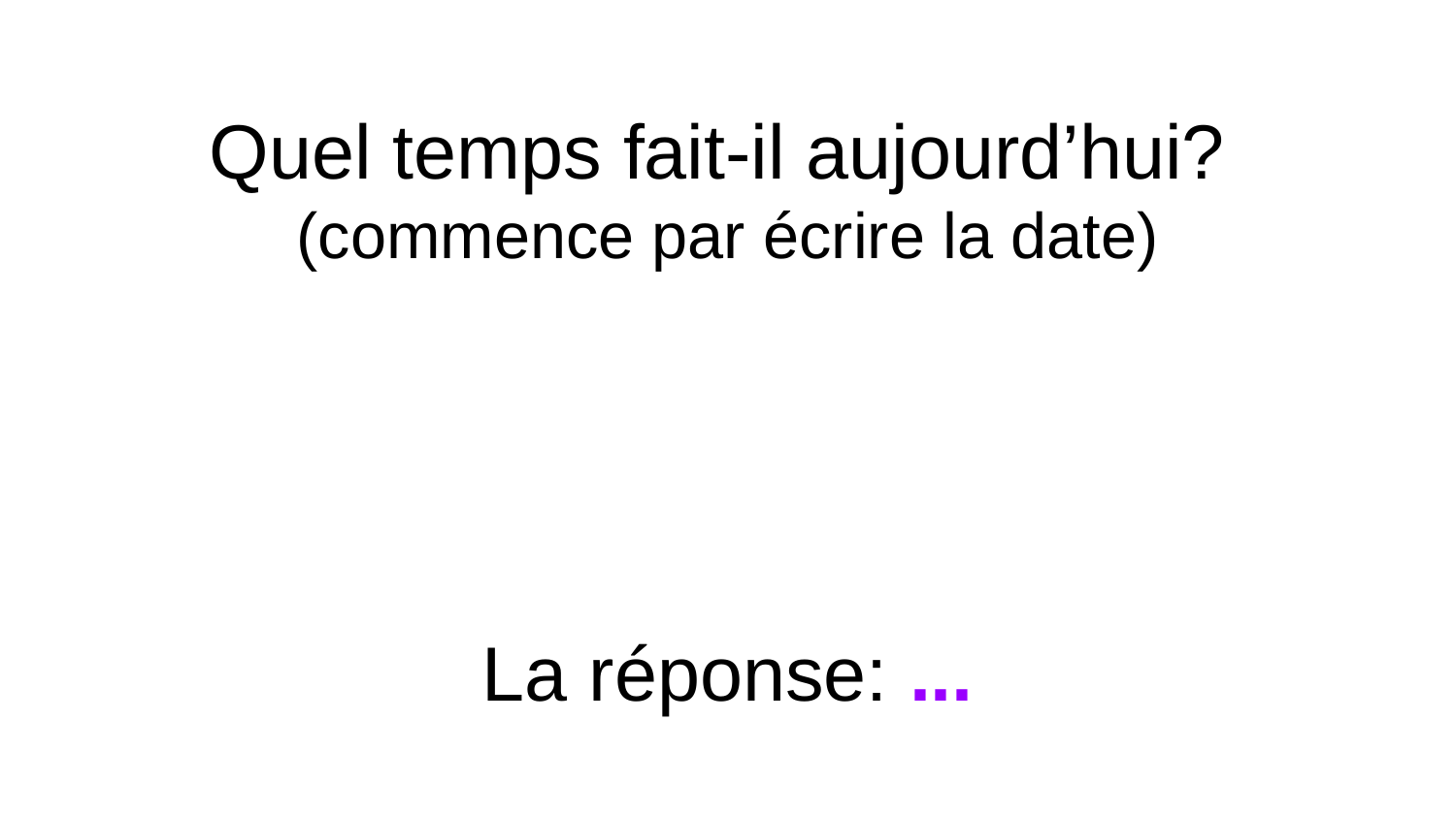

Quel temps fait-il aujourd’hui?
(commence par écrire la date)
La réponse: ...